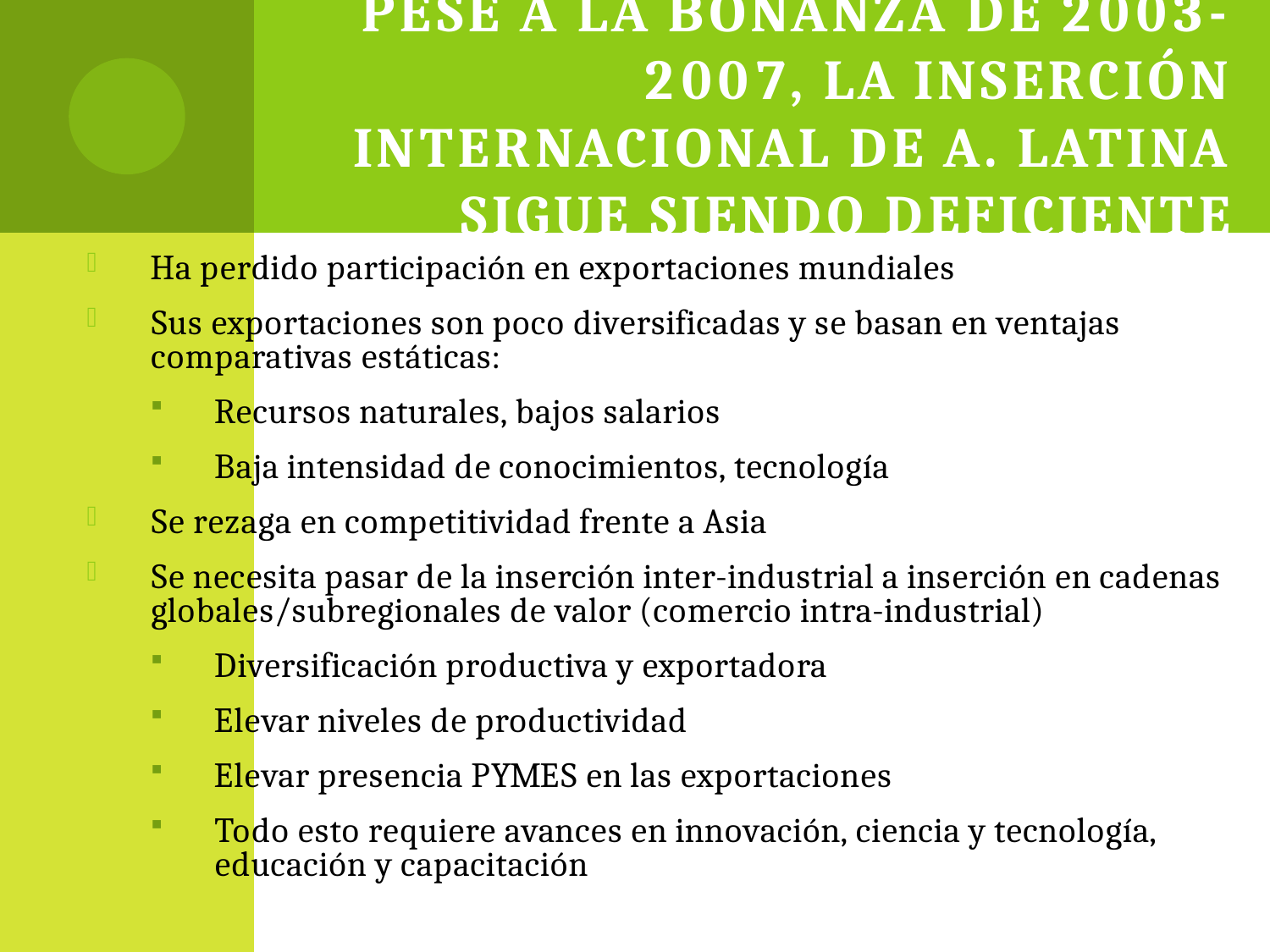

# Pese a la bonanza de 2003-2007, la inserción internacional de A. Latina sigue siendo deficiente
Ha perdido participación en exportaciones mundiales
Sus exportaciones son poco diversificadas y se basan en ventajas comparativas estáticas:
Recursos naturales, bajos salarios
Baja intensidad de conocimientos, tecnología
Se rezaga en competitividad frente a Asia
Se necesita pasar de la inserción inter-industrial a inserción en cadenas globales/subregionales de valor (comercio intra-industrial)
Diversificación productiva y exportadora
Elevar niveles de productividad
Elevar presencia PYMES en las exportaciones
Todo esto requiere avances en innovación, ciencia y tecnología, educación y capacitación